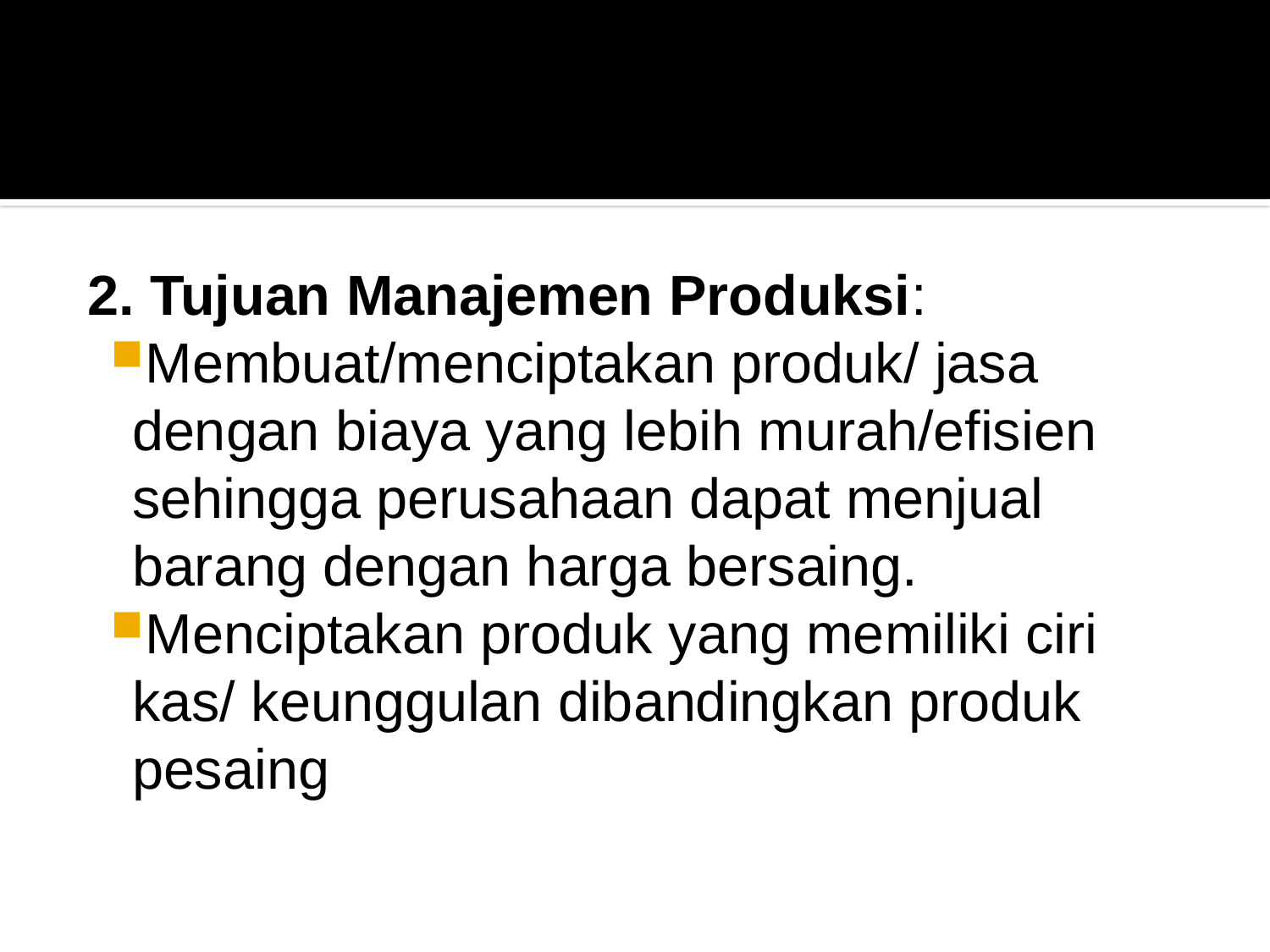

#
2. Tujuan Manajemen Produksi:
Membuat/menciptakan produk/ jasa dengan biaya yang lebih murah/efisien sehingga perusahaan dapat menjual barang dengan harga bersaing.
Menciptakan produk yang memiliki ciri kas/ keunggulan dibandingkan produk pesaing